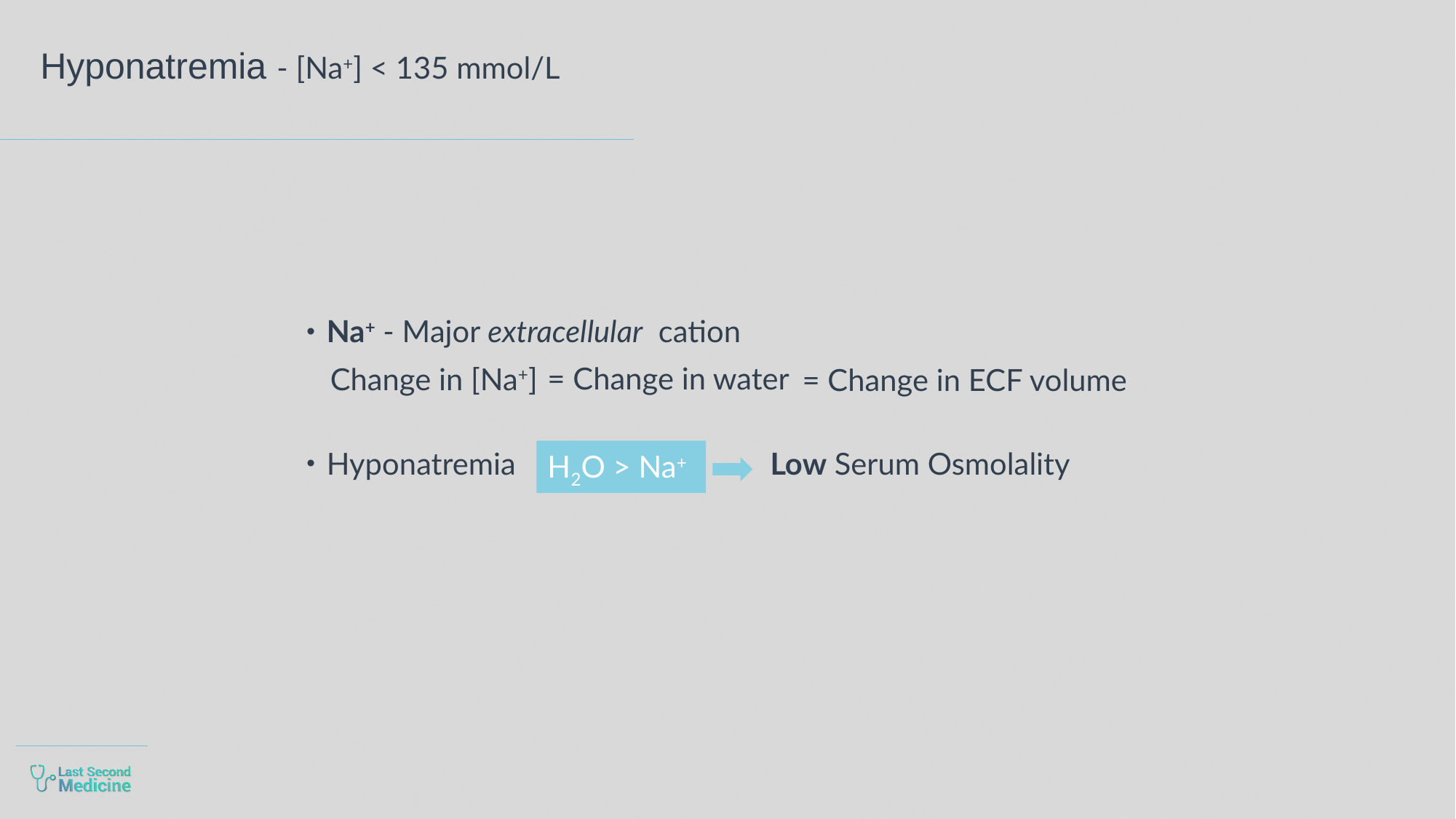

# Hyponatremia - [Na+] < 135 mmol/L
Na+ - Major extracellular  cation
   Change in [Na+]
= Change in water
= Change in ECF volume
H2O > Na+
Low Serum Osmolality
Hyponatremia